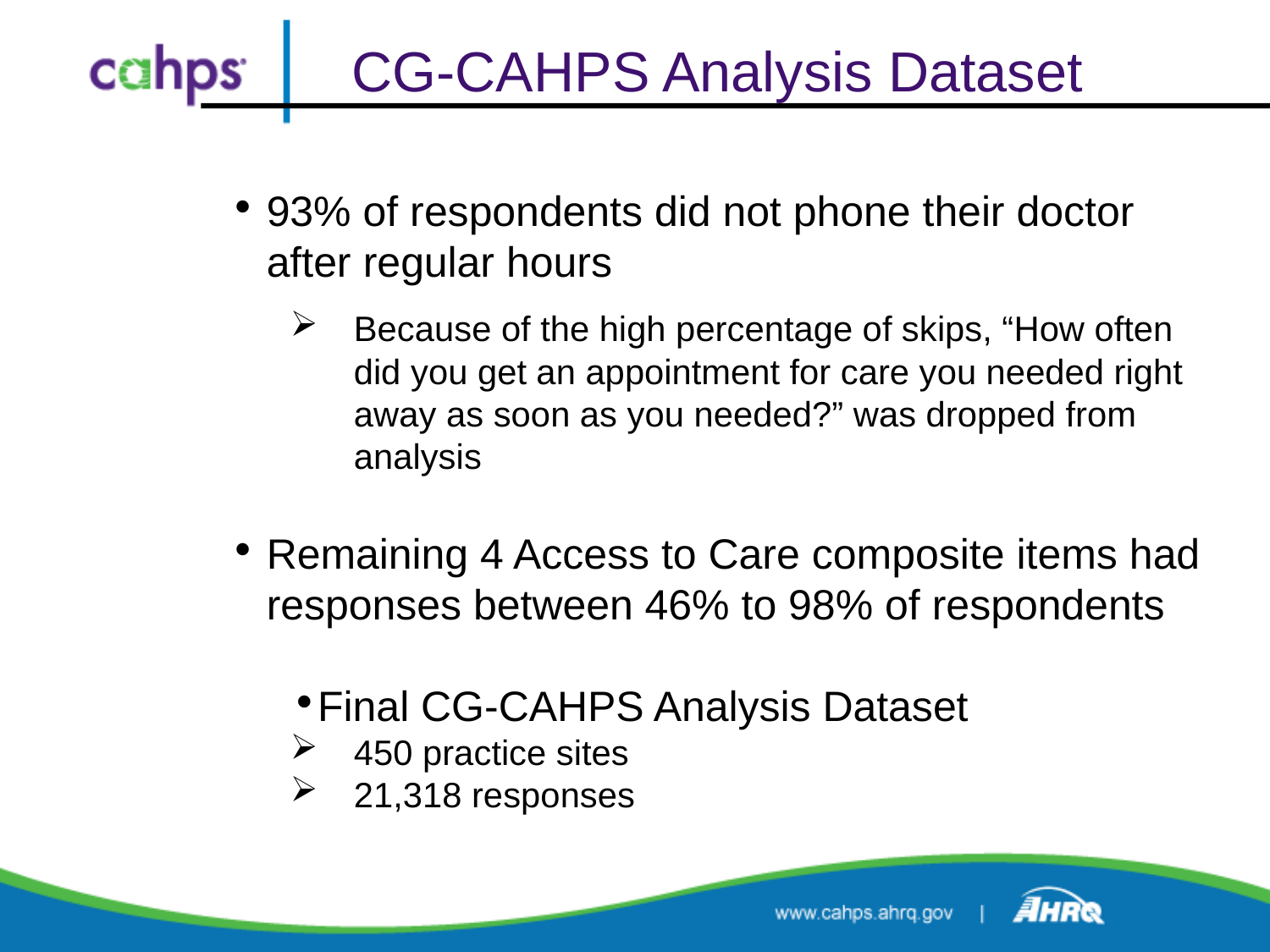

# CG-CAHPS Analysis Dataset

93% of respondents did not phone their doctor after regular hours
Because of the high percentage of skips, “How often did you get an appointment for care you needed right away as soon as you needed?” was dropped from analysis

Remaining 4 Access to Care composite items had responses between 46% to 98% of respondents

Final CG-CAHPS Analysis Dataset
450 practice sites
21,318 responses